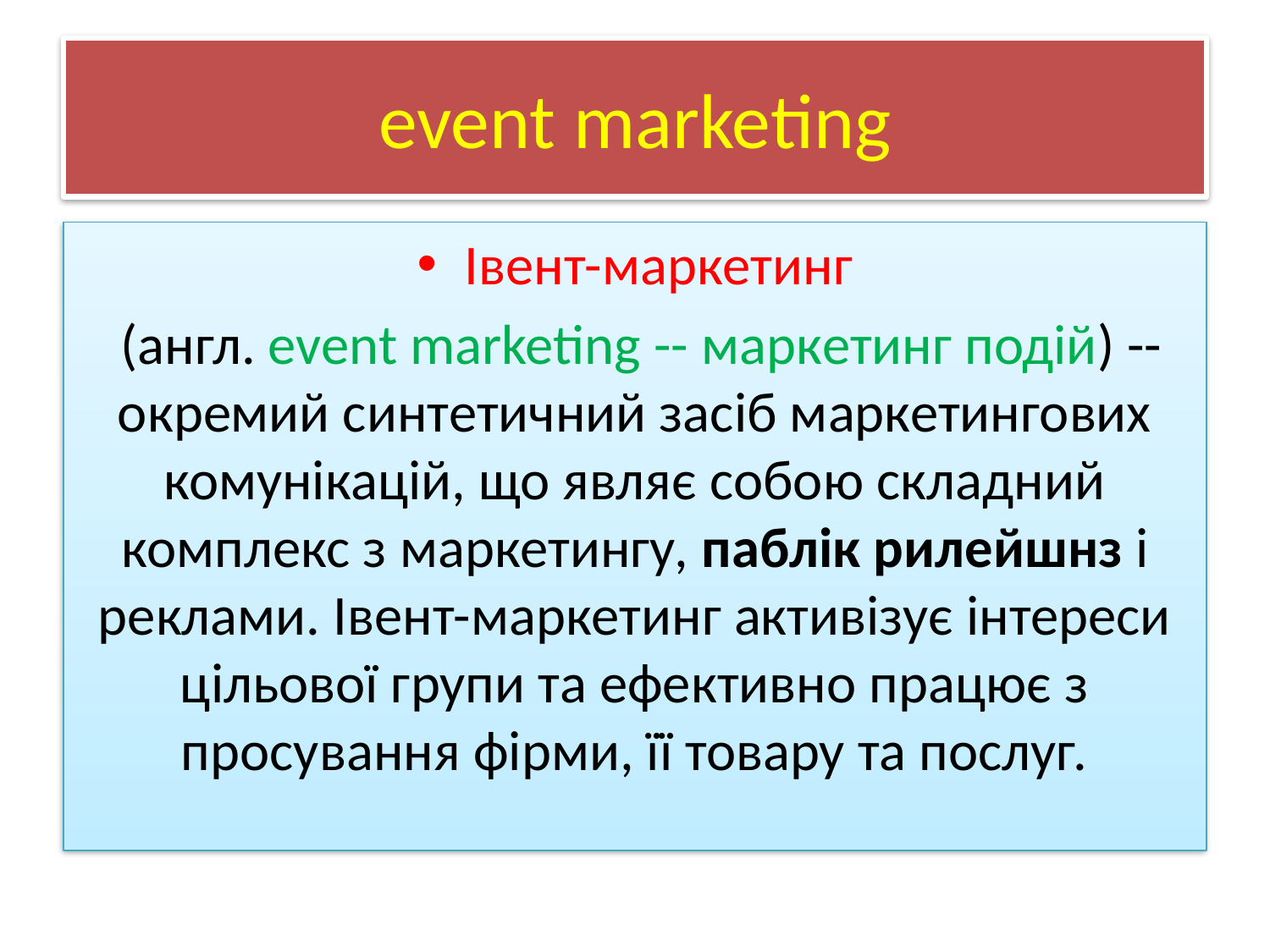

# event marketing
Івент-маркетинг
 (англ. event marketing -- маркетинг подій) -- окремий синтетичний засіб маркетингових комунікацій, що являє собою складний комплекс з маркетингу, паблік рилейшнз і реклами. Івент-маркетинг активізує інтереси цільової групи та ефективно працює з просування фірми, її товару та послуг.